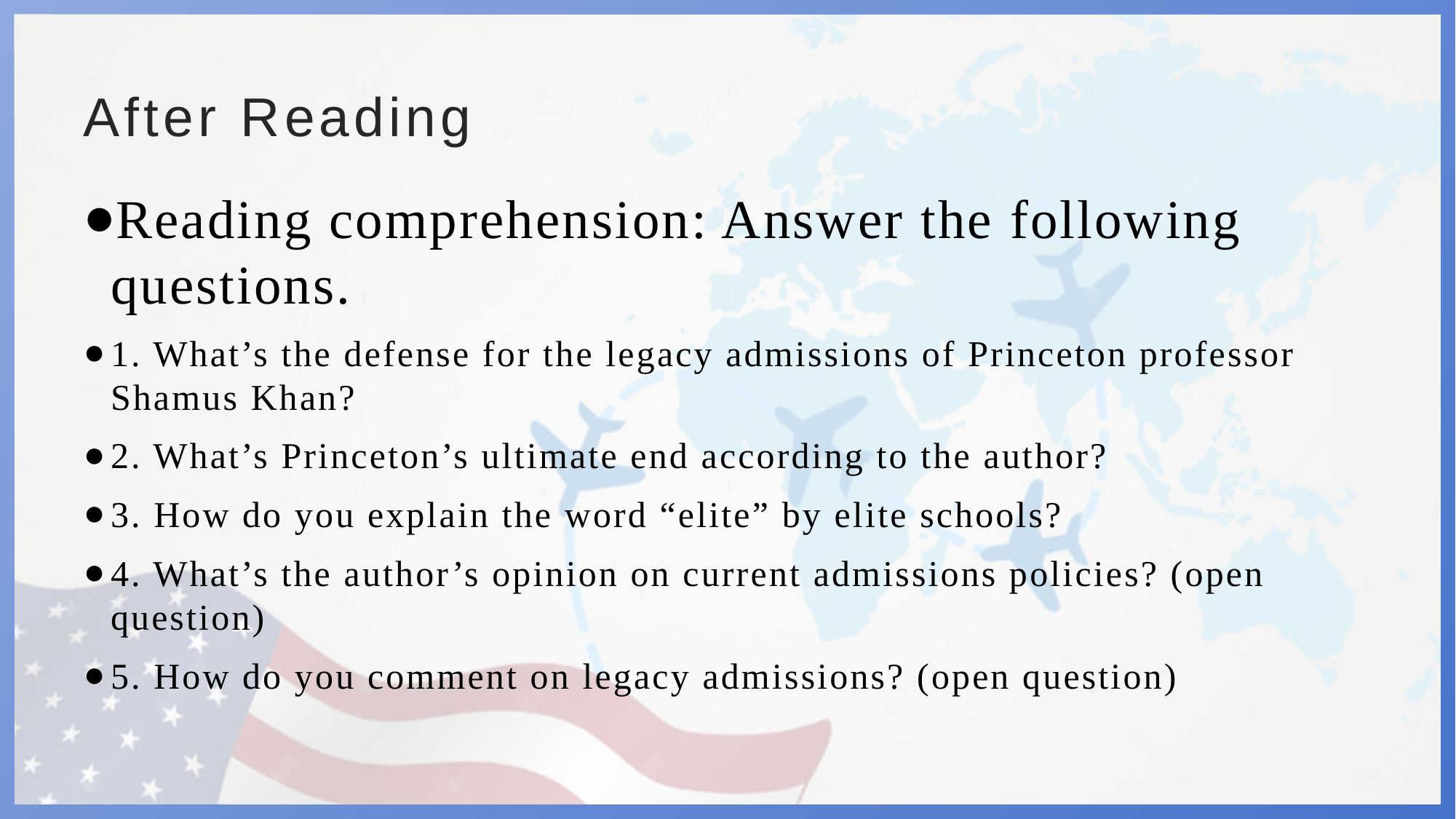

# After Reading
Reading comprehension: Answer the following questions.
1. What’s the defense for the legacy admissions of Princeton professor Shamus Khan?
2. What’s Princeton’s ultimate end according to the author?
3. How do you explain the word “elite” by elite schools?
4. What’s the author’s opinion on current admissions policies? (open question)
5. How do you comment on legacy admissions? (open question)